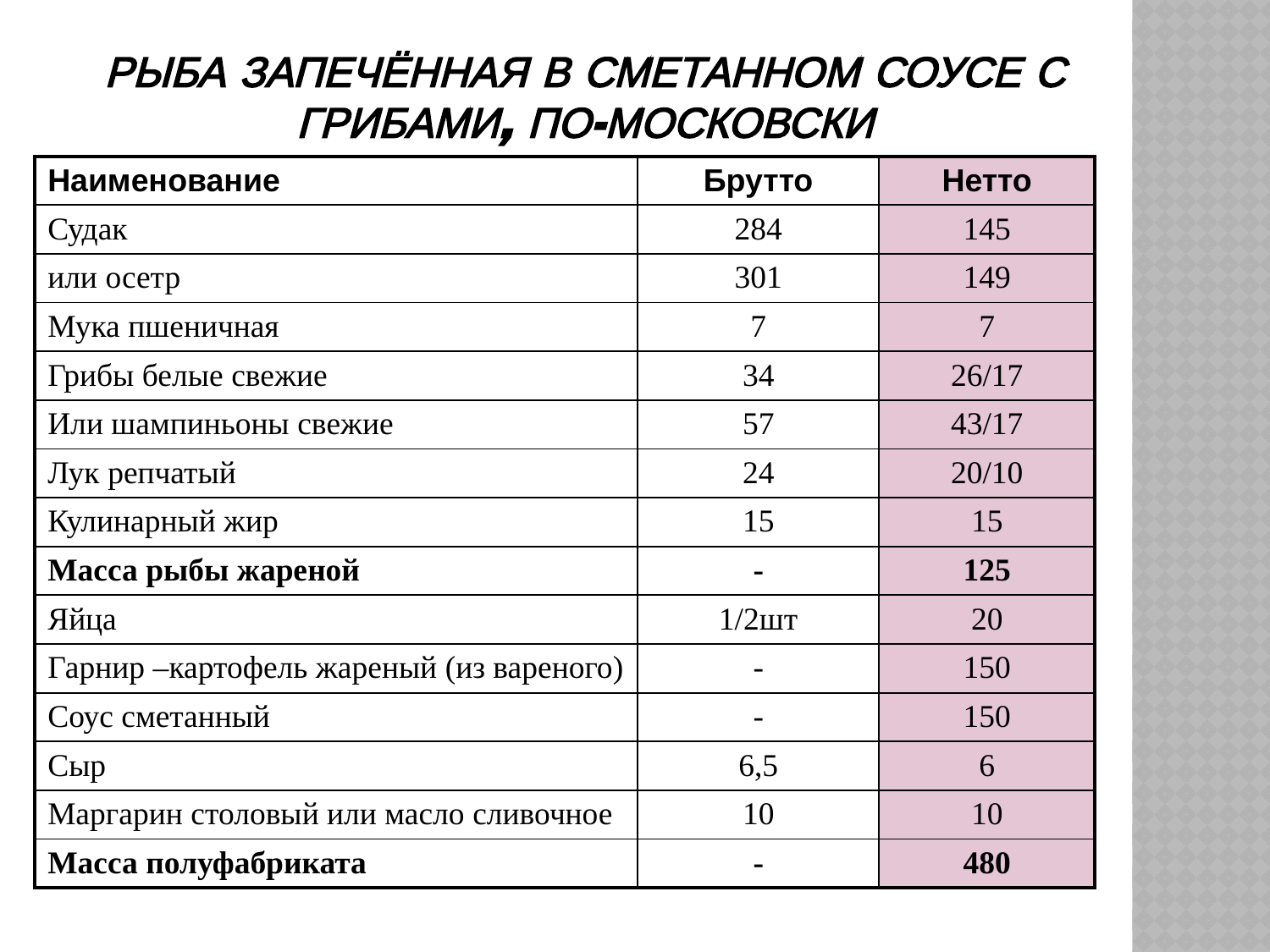

# Рыба запечённая в сметанном соусе с грибами, по-московски
| Наименование | Брутто | Нетто |
| --- | --- | --- |
| Судак | 284 | 145 |
| или осетр | 301 | 149 |
| Мука пшеничная | 7 | 7 |
| Грибы белые свежие | 34 | 26/17 |
| Или шампиньоны свежие | 57 | 43/17 |
| Лук репчатый | 24 | 20/10 |
| Кулинарный жир | 15 | 15 |
| Масса рыбы жареной | - | 125 |
| Яйца | 1/2шт | 20 |
| Гарнир –картофель жареный (из вареного) | - | 150 |
| Соус сметанный | - | 150 |
| Сыр | 6,5 | 6 |
| Маргарин столовый или масло сливочное | 10 | 10 |
| Масса полуфабриката | - | 480 |